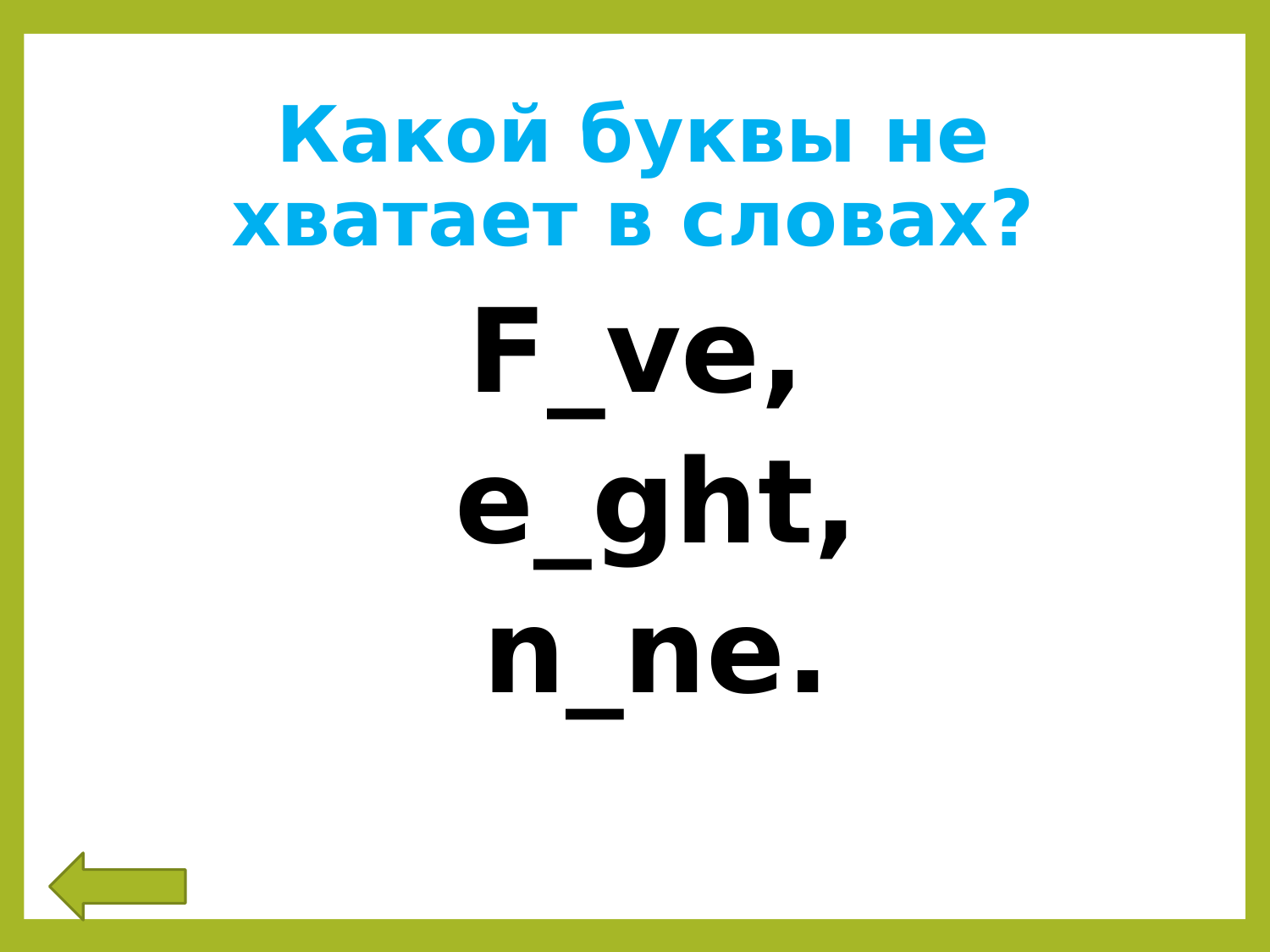

# Какой буквы не хватает в словах?
F_ve,
 e_ght,
 n_ne.